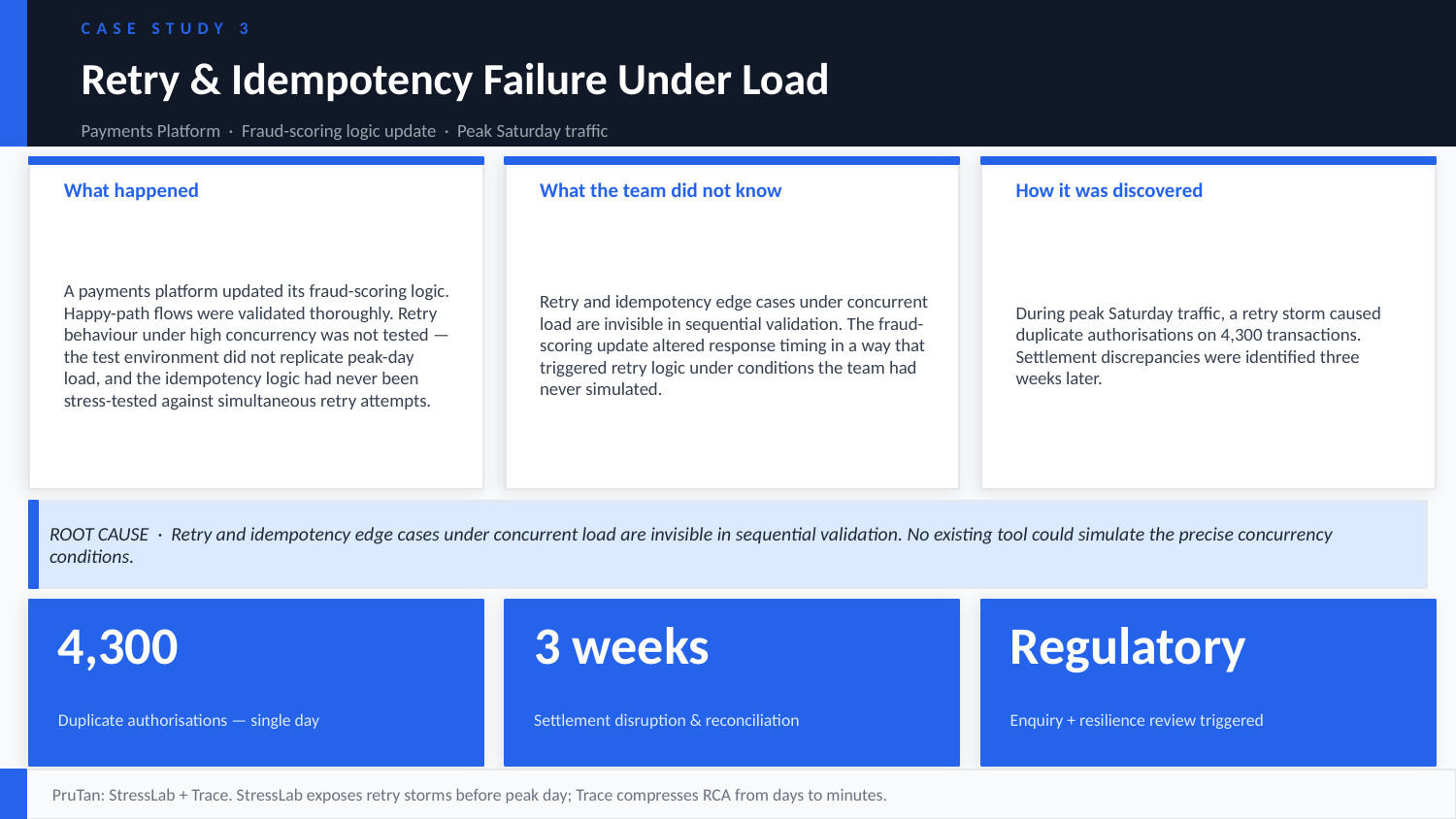

CASE STUDY 3
Retry & Idempotency Failure Under Load
Payments Platform  ·  Fraud-scoring logic update  ·  Peak Saturday traffic

What happened
What the team did not know
How it was discovered
A payments platform updated its fraud-scoring logic. Happy-path flows were validated thoroughly. Retry behaviour under high concurrency was not tested — the test environment did not replicate peak-day load, and the idempotency logic had never been stress-tested against simultaneous retry attempts.
Retry and idempotency edge cases under concurrent load are invisible in sequential validation. The fraud-scoring update altered response timing in a way that triggered retry logic under conditions the team had never simulated.
During peak Saturday traffic, a retry storm caused duplicate authorisations on 4,300 transactions. Settlement discrepancies were identified three weeks later.

ROOT CAUSE  ·  Retry and idempotency edge cases under concurrent load are invisible in sequential validation. No existing tool could simulate the precise concurrency conditions.

4,300
3 weeks
Regulatory
Duplicate authorisations — single day
Settlement disruption & reconciliation
Enquiry + resilience review triggered

PruTan: StressLab + Trace. StressLab exposes retry storms before peak day; Trace compresses RCA from days to minutes.